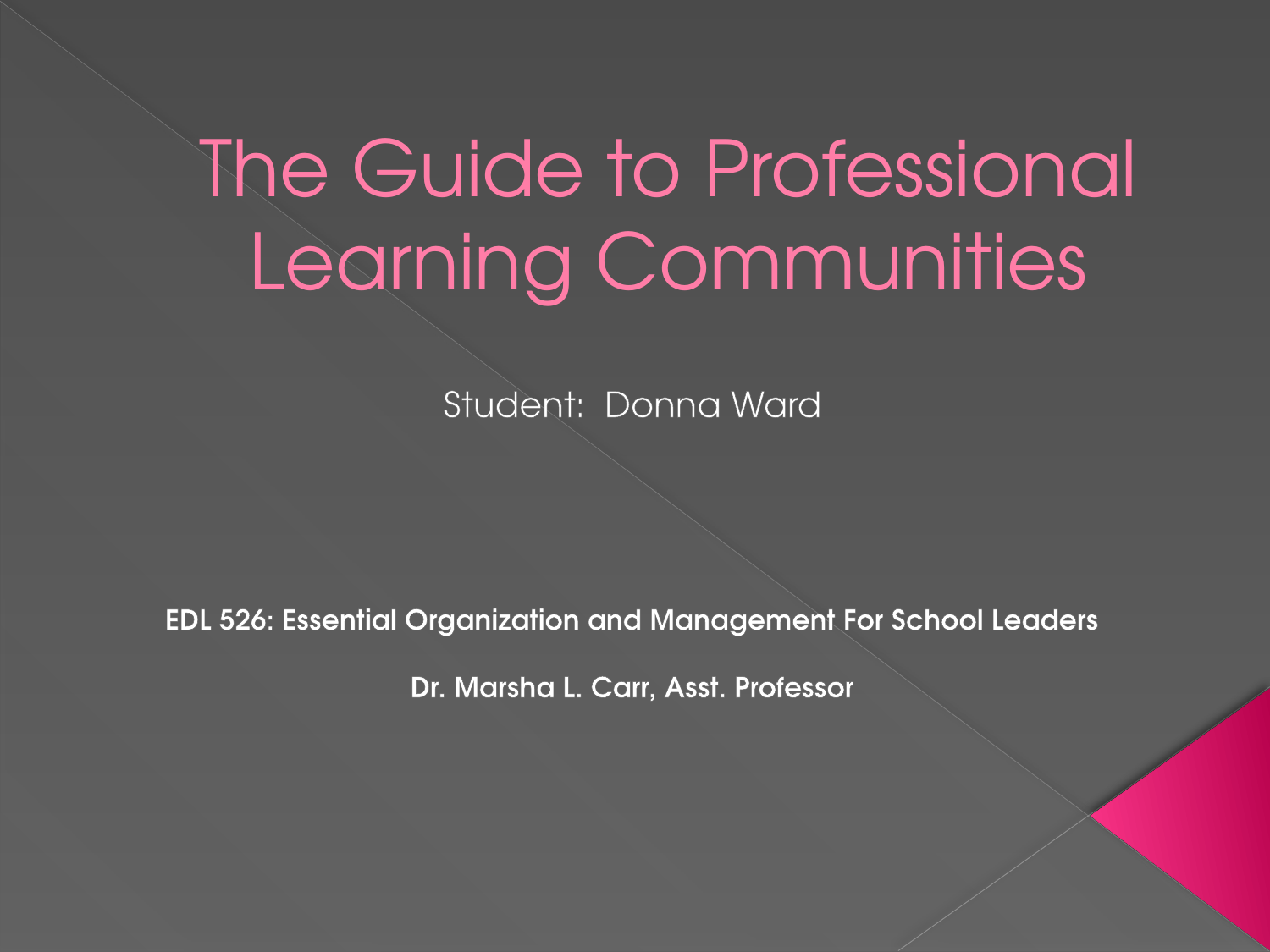

# The Guide to Professional Learning Communities

Student:  Donna Ward

EDL 526: Essential Organization and Management For School Leaders

Dr. Marsha L. Carr, Asst. Professor